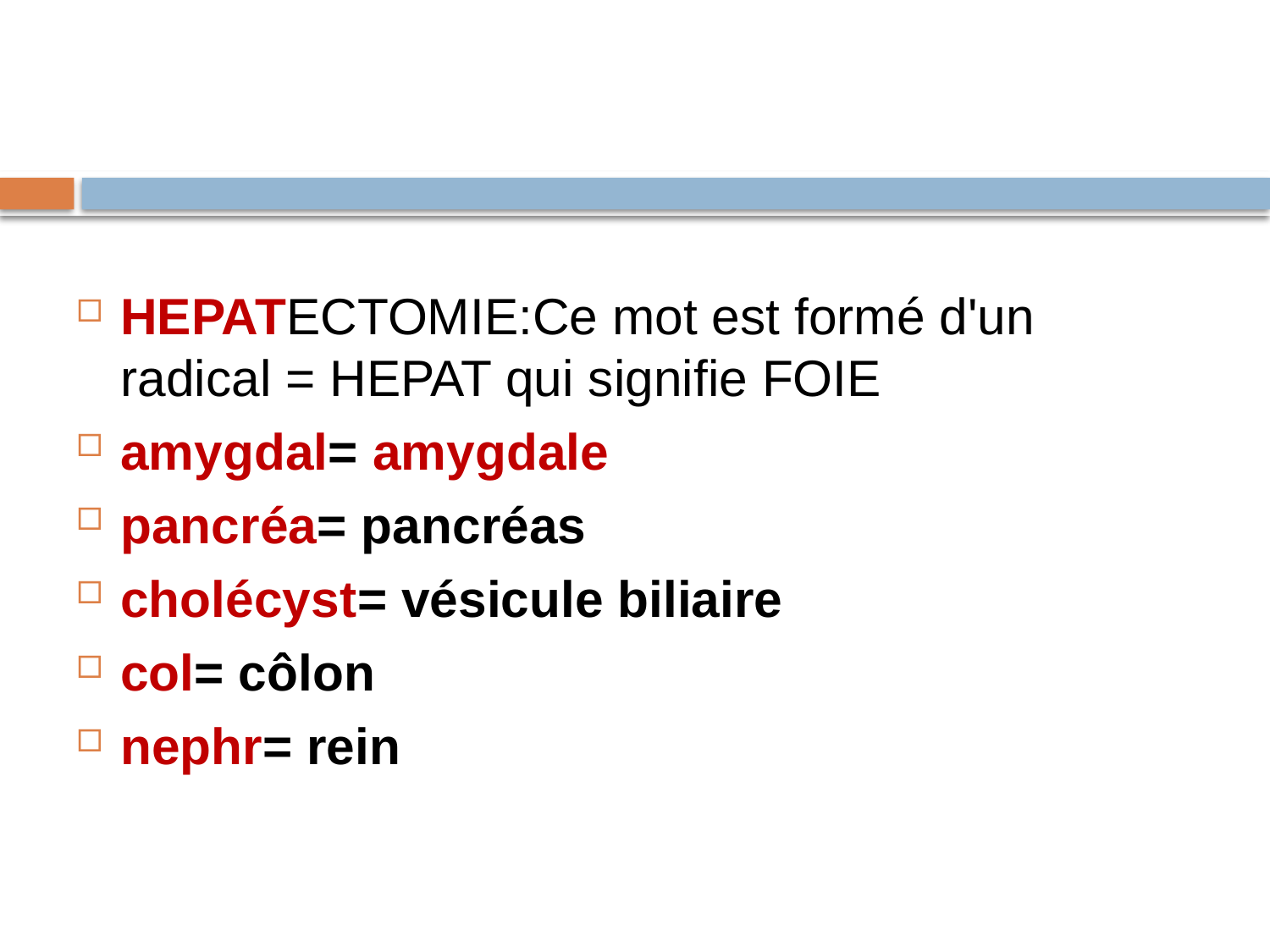

HEPATECTOMIE:Ce mot est formé d'un radical = HEPAT qui signifie FOIE
amygdal= amygdale
pancréa= pancréas
cholécyst= vésicule biliaire
col= côlon
nephr= rein